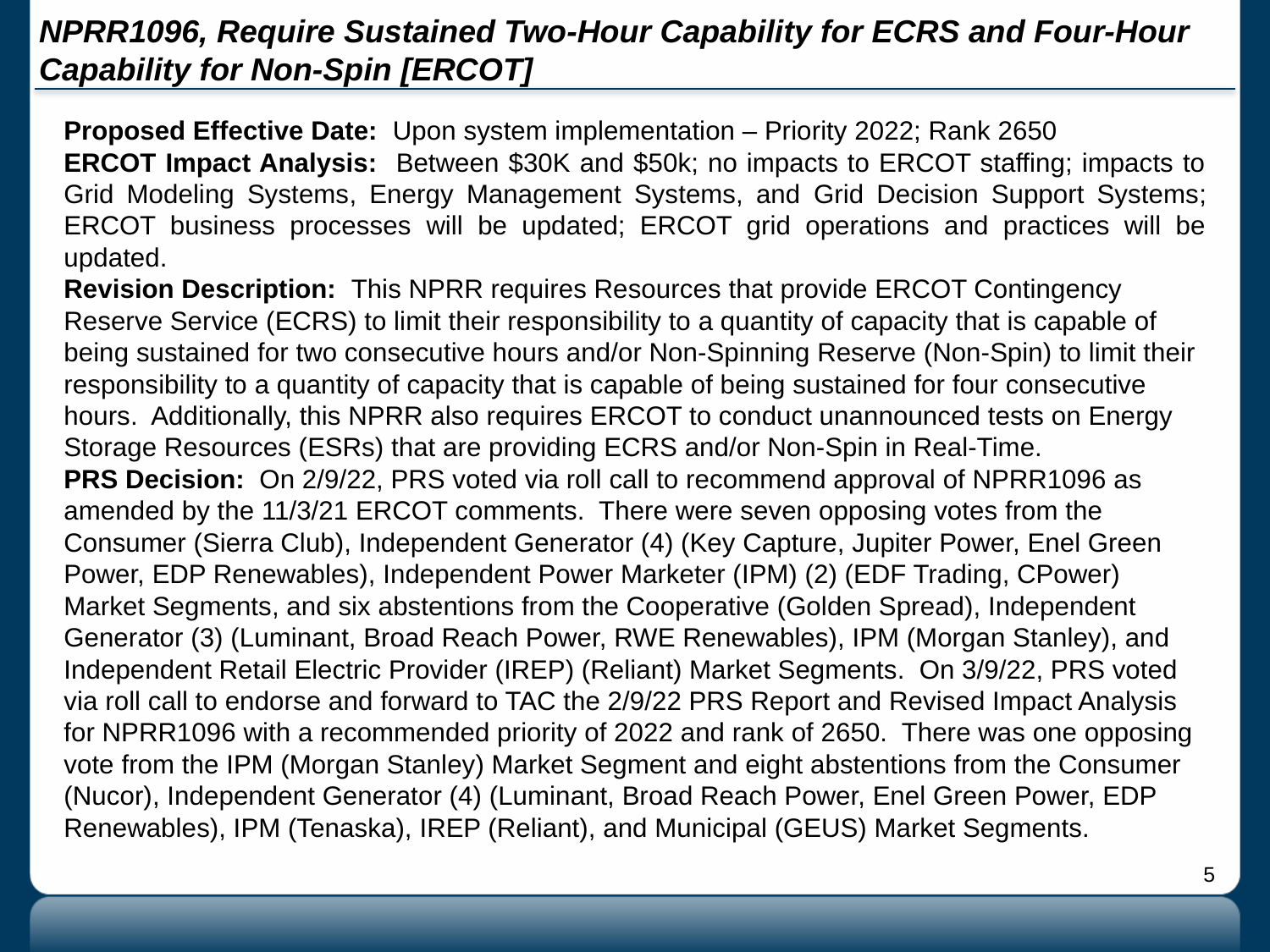

# NPRR1096, Require Sustained Two-Hour Capability for ECRS and Four-Hour Capability for Non-Spin [ERCOT]
Proposed Effective Date:  Upon system implementation – Priority 2022; Rank 2650
ERCOT Impact Analysis:  Between $30K and $50k; no impacts to ERCOT staffing; impacts to Grid Modeling Systems, Energy Management Systems, and Grid Decision Support Systems; ERCOT business processes will be updated; ERCOT grid operations and practices will be updated.
Revision Description:  This NPRR requires Resources that provide ERCOT Contingency Reserve Service (ECRS) to limit their responsibility to a quantity of capacity that is capable of being sustained for two consecutive hours and/or Non-Spinning Reserve (Non-Spin) to limit their responsibility to a quantity of capacity that is capable of being sustained for four consecutive hours.  Additionally, this NPRR also requires ERCOT to conduct unannounced tests on Energy Storage Resources (ESRs) that are providing ECRS and/or Non-Spin in Real-Time.
PRS Decision:  On 2/9/22, PRS voted via roll call to recommend approval of NPRR1096 as amended by the 11/3/21 ERCOT comments.  There were seven opposing votes from the Consumer (Sierra Club), Independent Generator (4) (Key Capture, Jupiter Power, Enel Green Power, EDP Renewables), Independent Power Marketer (IPM) (2) (EDF Trading, CPower) Market Segments, and six abstentions from the Cooperative (Golden Spread), Independent Generator (3) (Luminant, Broad Reach Power, RWE Renewables), IPM (Morgan Stanley), and Independent Retail Electric Provider (IREP) (Reliant) Market Segments.  On 3/9/22, PRS voted via roll call to endorse and forward to TAC the 2/9/22 PRS Report and Revised Impact Analysis for NPRR1096 with a recommended priority of 2022 and rank of 2650.  There was one opposing vote from the IPM (Morgan Stanley) Market Segment and eight abstentions from the Consumer (Nucor), Independent Generator (4) (Luminant, Broad Reach Power, Enel Green Power, EDP Renewables), IPM (Tenaska), IREP (Reliant), and Municipal (GEUS) Market Segments.